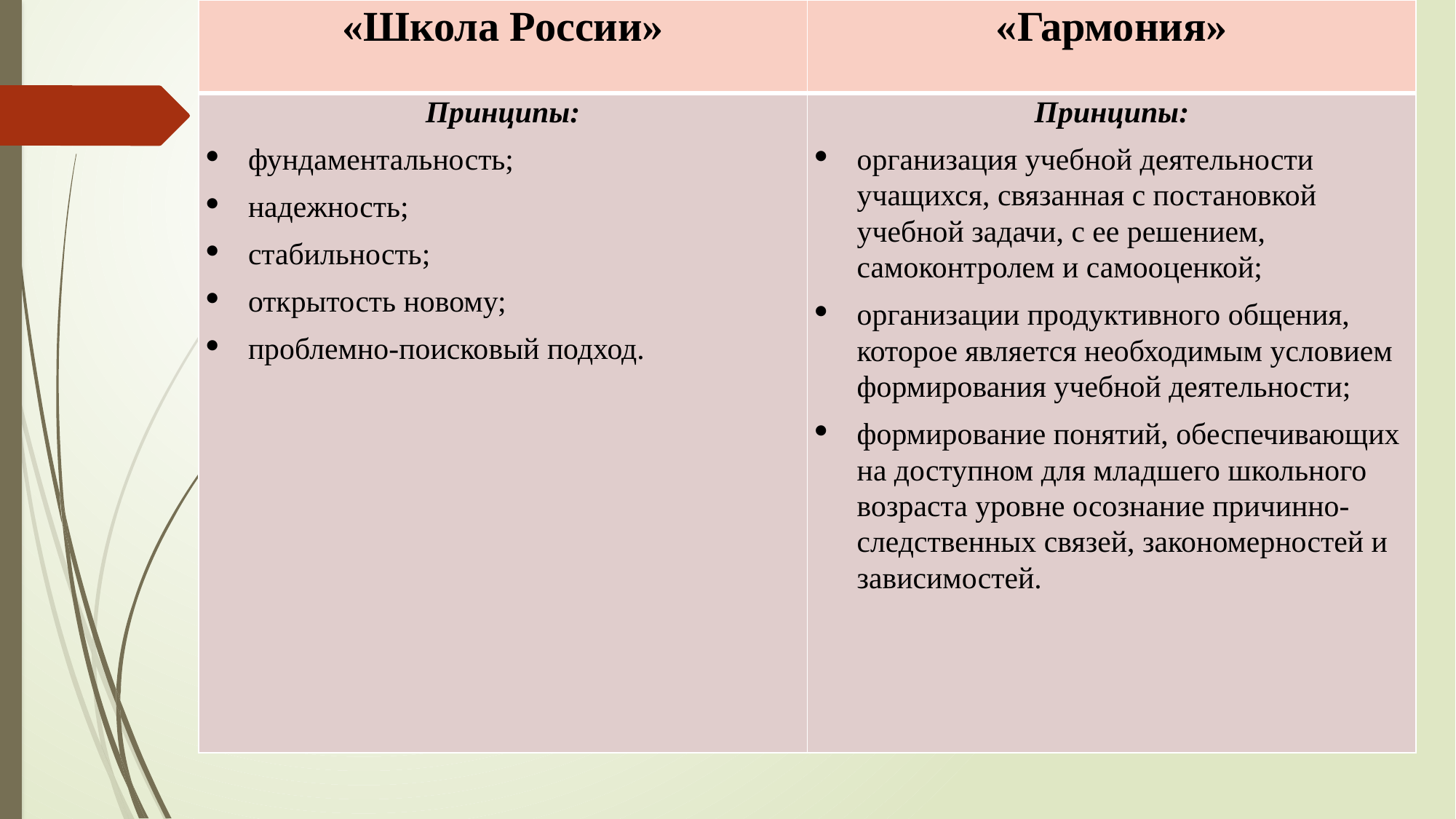

| «Школа России» | «Гармония» |
| --- | --- |
| Принципы: фундаментальность; надежность; стабильность; открытость новому; проблемно-поисковый подход. | Принципы: организация учебной деятельности учащихся, связанная с постановкой учебной задачи, с ее решением, самоконтролем и самооценкой; организации продуктивного общения, которое является необходимым условием формирования учебной деятельности; формирование понятий, обеспечивающих на доступном для младшего школьного возраста уровне осознание причинно-следственных связей, закономерностей и зависимостей. |
#